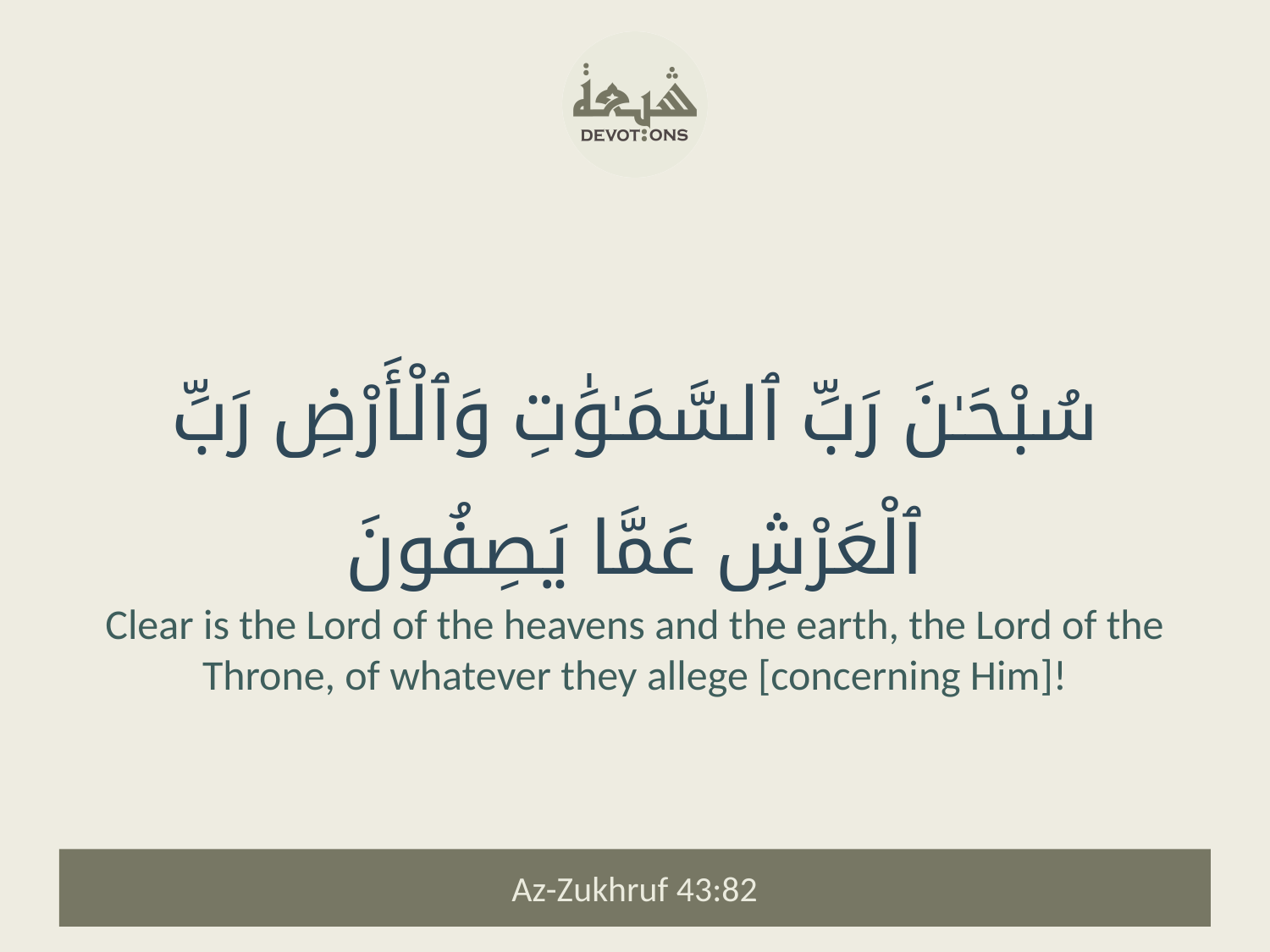

سُبْحَـٰنَ رَبِّ ٱلسَّمَـٰوَٰتِ وَٱلْأَرْضِ رَبِّ ٱلْعَرْشِ عَمَّا يَصِفُونَ
Clear is the Lord of the heavens and the earth, the Lord of the Throne, of whatever they allege [concerning Him]!
Az-Zukhruf 43:82